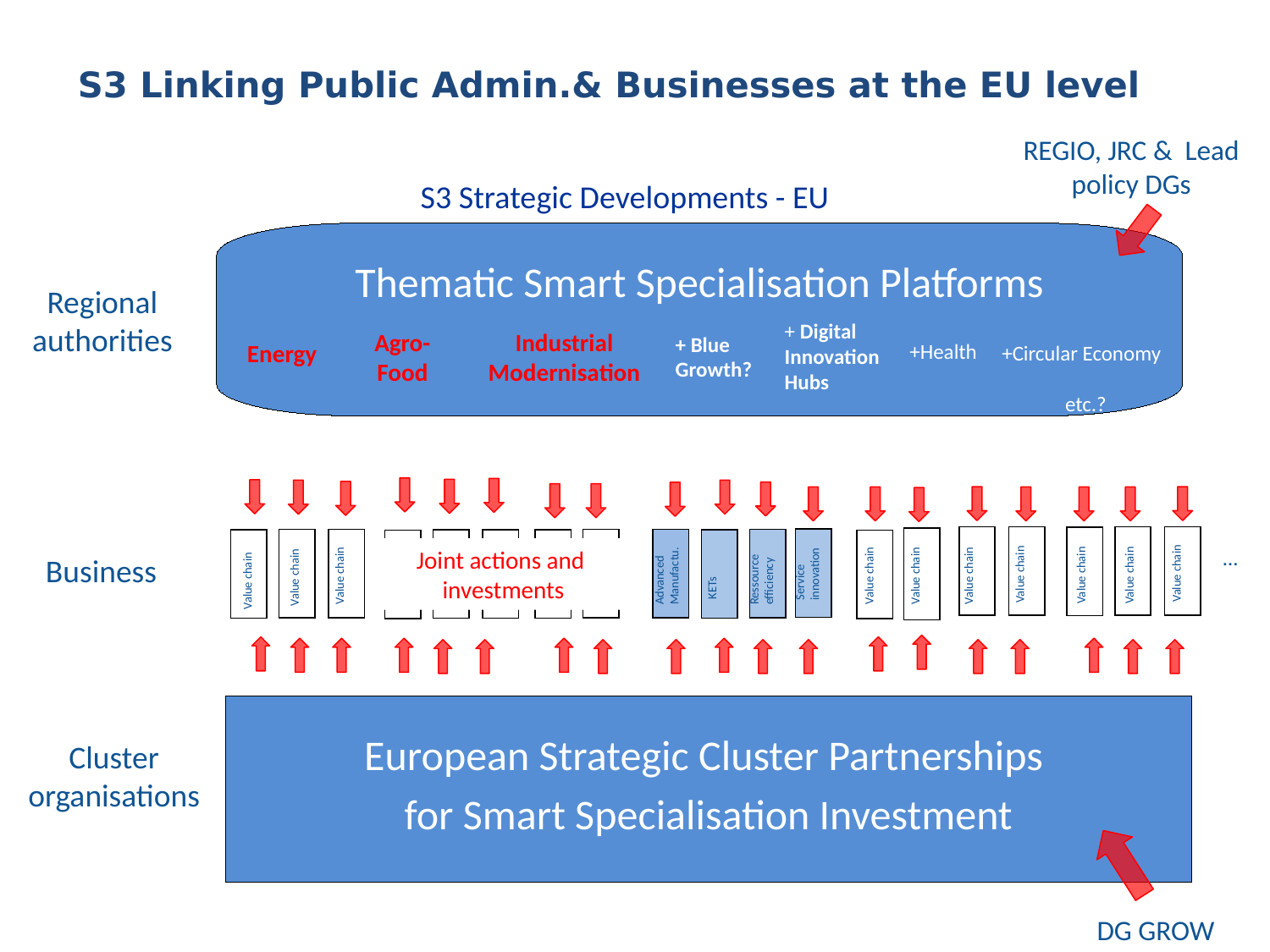

S3 Linking Public Admin.& Businesses at the EU level
REGIO, JRC &  Lead policy DGs
S3 Strategic Developments - EU

Thematic Smart Specialisation Platforms
Regional authorities
+ Digital Innovation Hubs
Agro-Food
Industrial Modernisation
+ Blue Growth?
Energy
+Health
+Circular Economy
             etc.?

KETs
Value chain
Value chain
Value chain
Value chain
Value chain
Value chain
Advanced Manufactu.
Value chain
Value chain
Value chain

Value chain

Ressource
efficiency
Service innovation
Joint actions and
 investments
…
Business

European Strategic Cluster Partnerships
for Smart Specialisation Investment
Cluster organisations

DG GROW